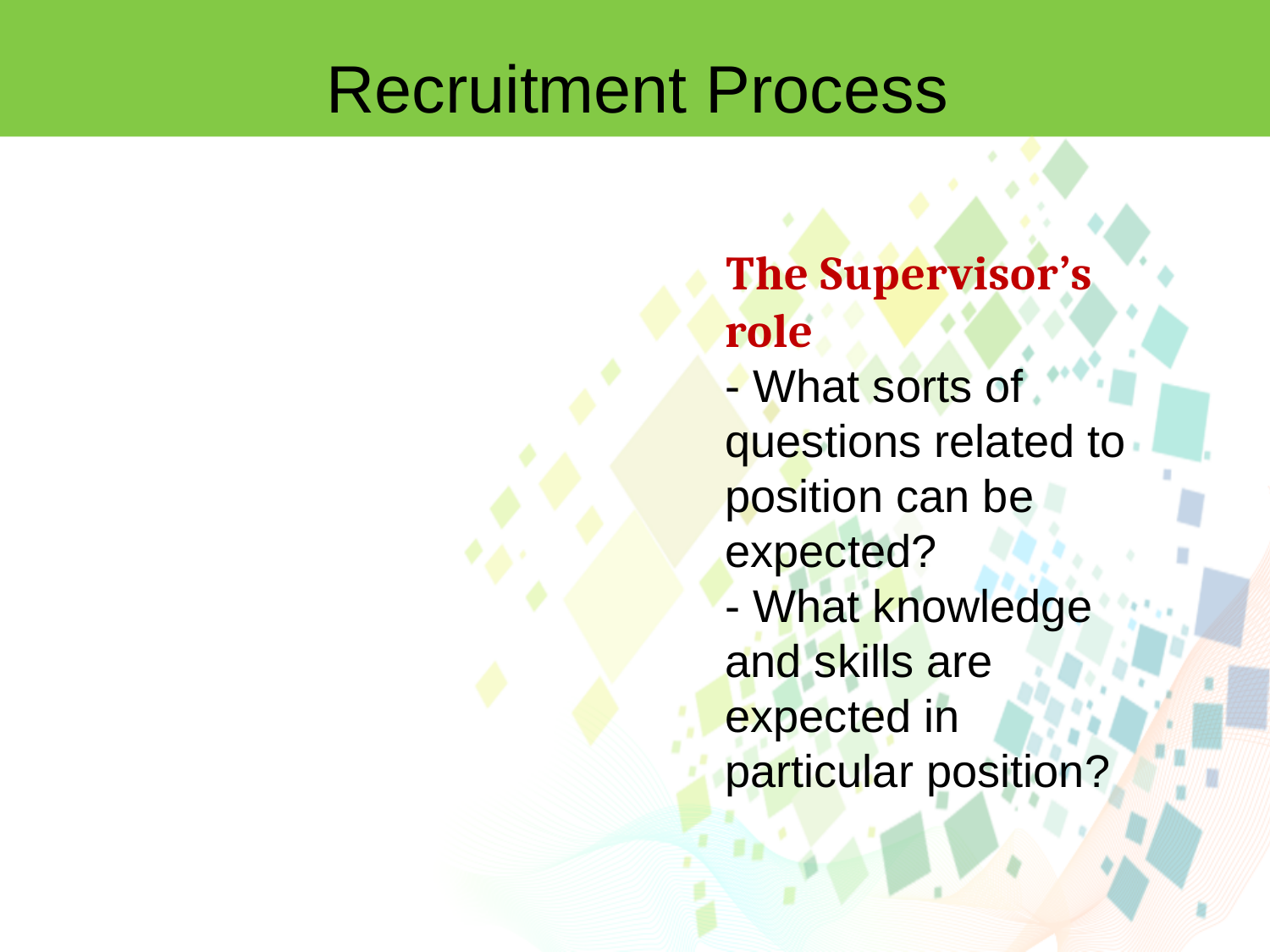

Recruitment Process
The Supervisor’s role
- What sorts of questions related to position can be expected?
- What knowledge and skills are expected in particular position?